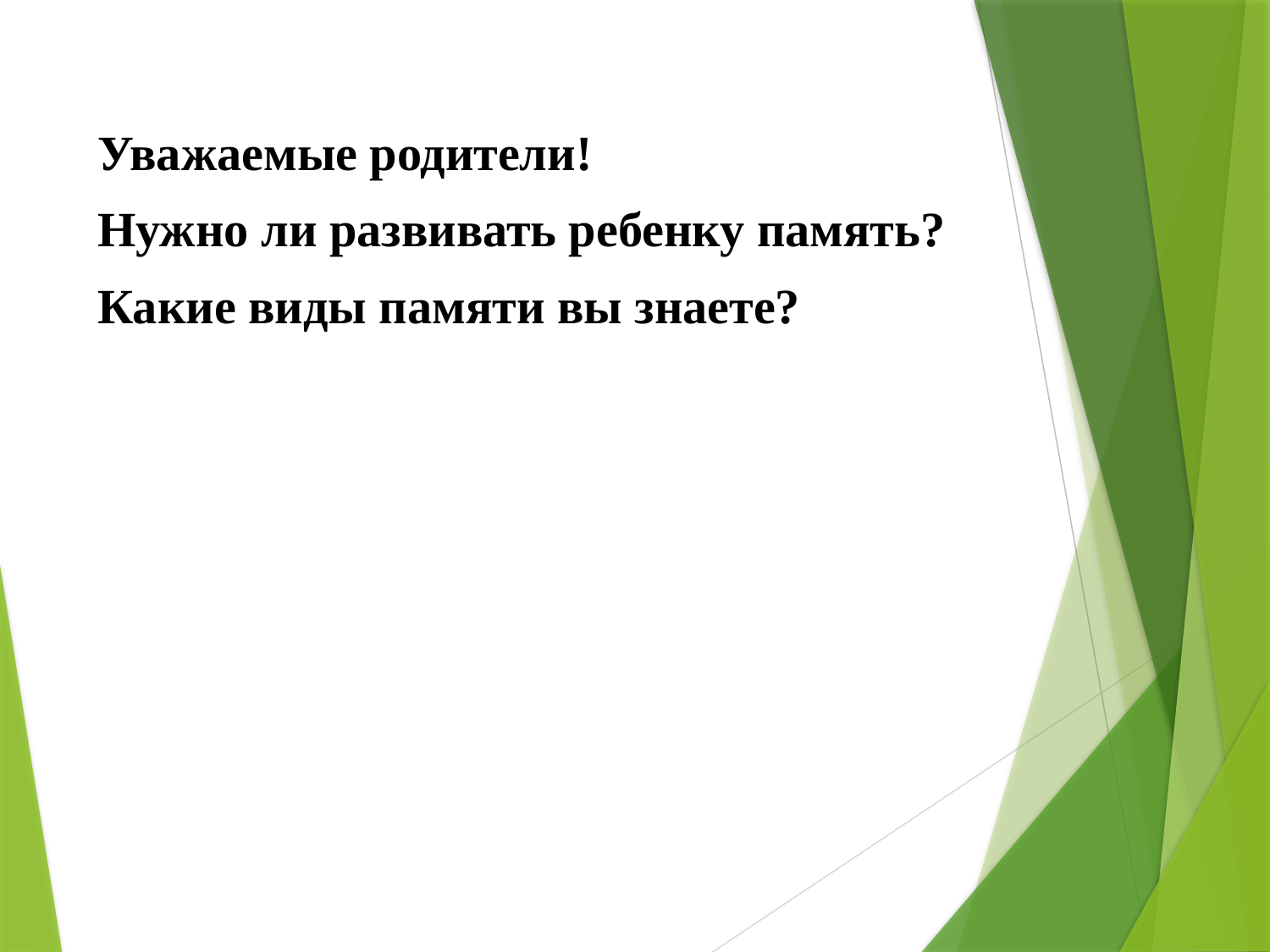

Уважаемые родители!
Нужно ли развивать ребенку память?
Какие виды памяти вы знаете?